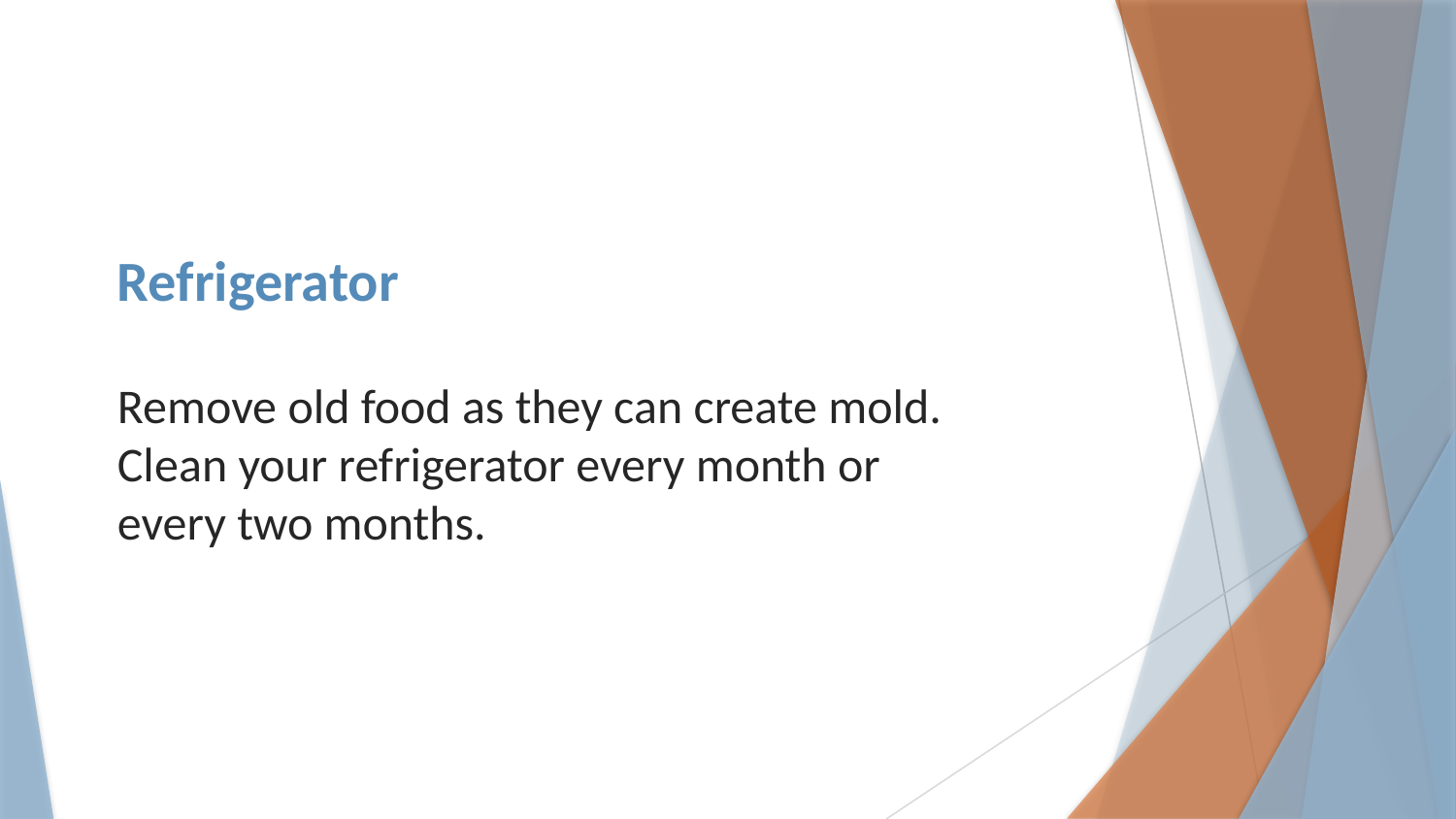

# Refrigerator
Remove old food as they can create mold. Clean your refrigerator every month or every two months.